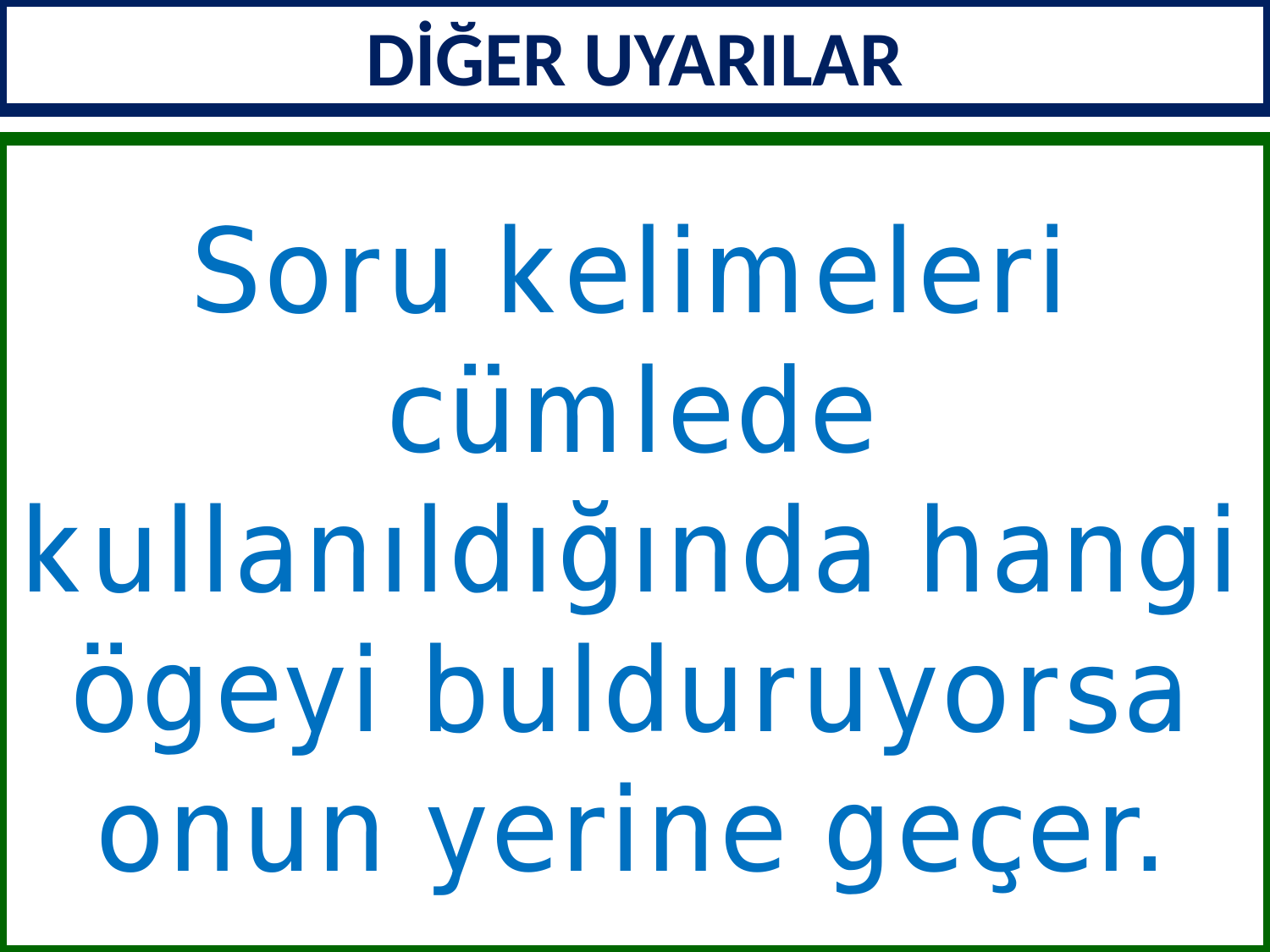

DİĞER UYARILAR
Soru kelimeleri cümlede kullanıldığında hangi ögeyi bulduruyorsa onun yerine geçer.